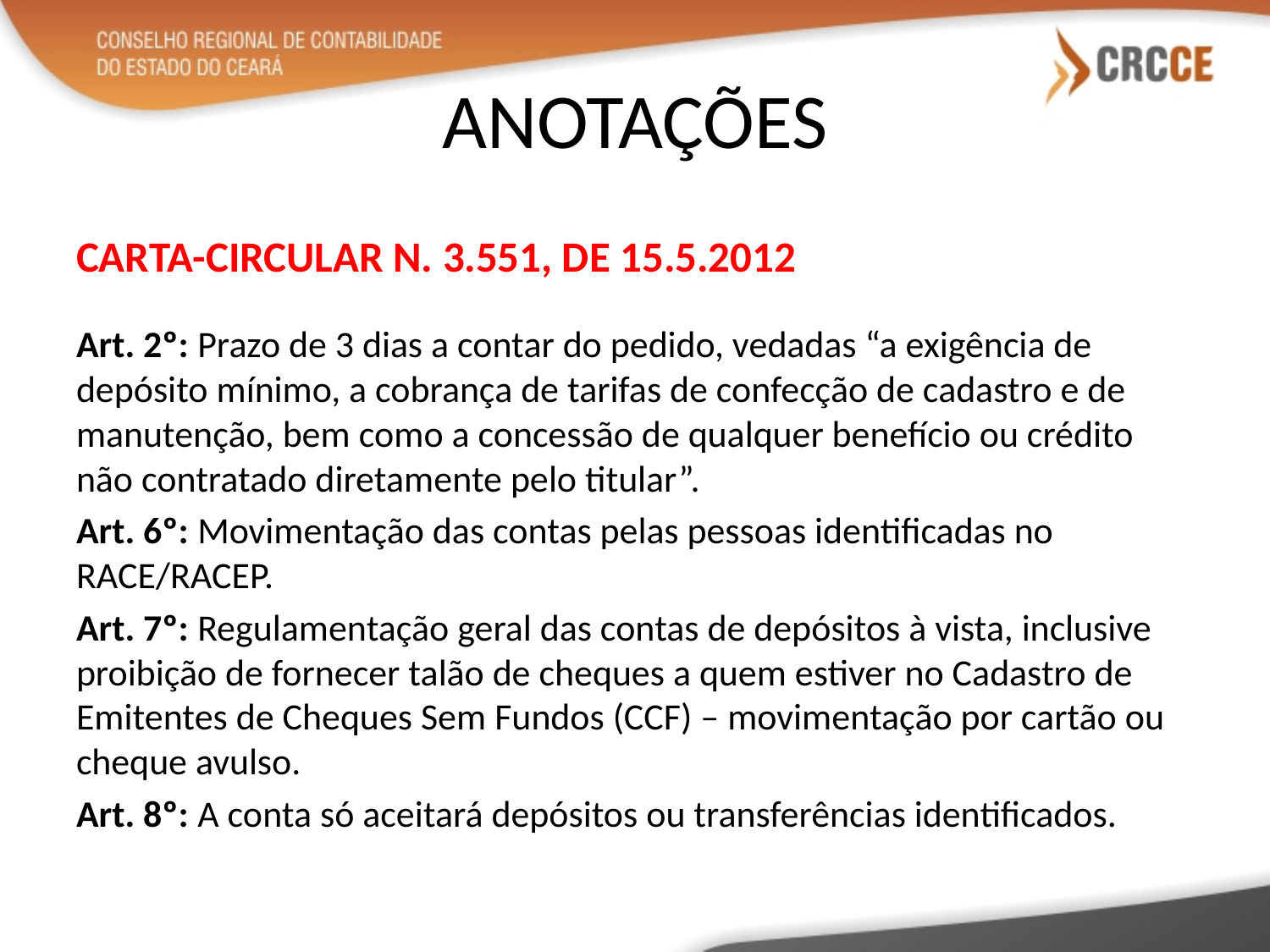

# ANOTAÇÕES
CARTA-CIRCULAR N. 3.551, DE 15.5.2012

Art. 2º: Prazo de 3 dias a contar do pedido, vedadas “a exigência de depósito mínimo, a cobrança de tarifas de confecção de cadastro e de manutenção, bem como a concessão de qualquer benefício ou crédito não contratado diretamente pelo titular”.
Art. 6º: Movimentação das contas pelas pessoas identificadas no RACE/RACEP.
Art. 7º: Regulamentação geral das contas de depósitos à vista, inclusive proibição de fornecer talão de cheques a quem estiver no Cadastro de Emitentes de Cheques Sem Fundos (CCF) – movimentação por cartão ou cheque avulso.
Art. 8º: A conta só aceitará depósitos ou transferências identificados.